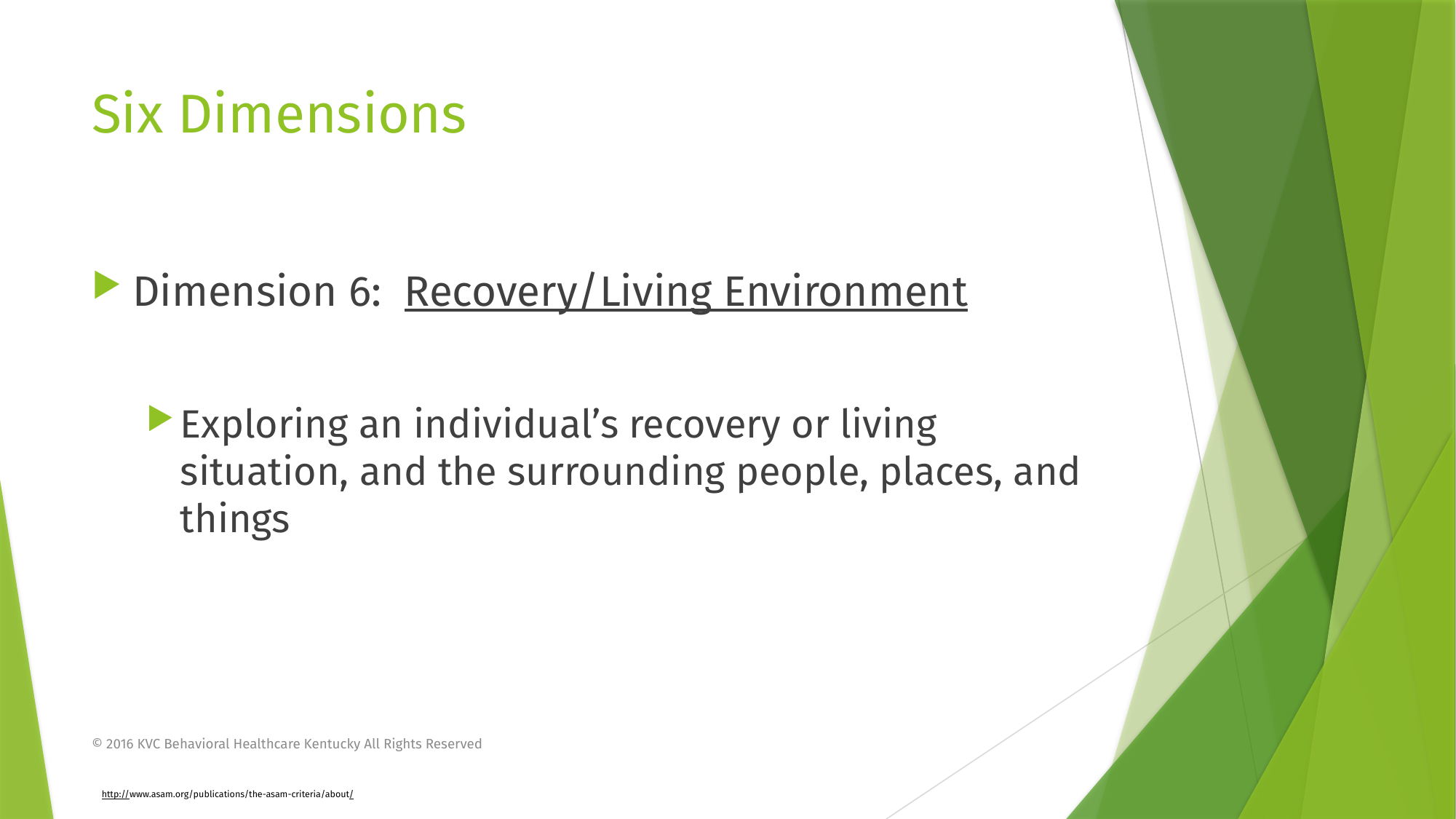

# Six Dimensions
Dimension 6:  Recovery/Living Environment

Exploring an individual’s recovery or living situation, and the surrounding people, places, and things

© 2016 KVC Behavioral Healthcare Kentucky All Rights Reserved
 http://www.asam.org/publications/the-asam-criteria/about/